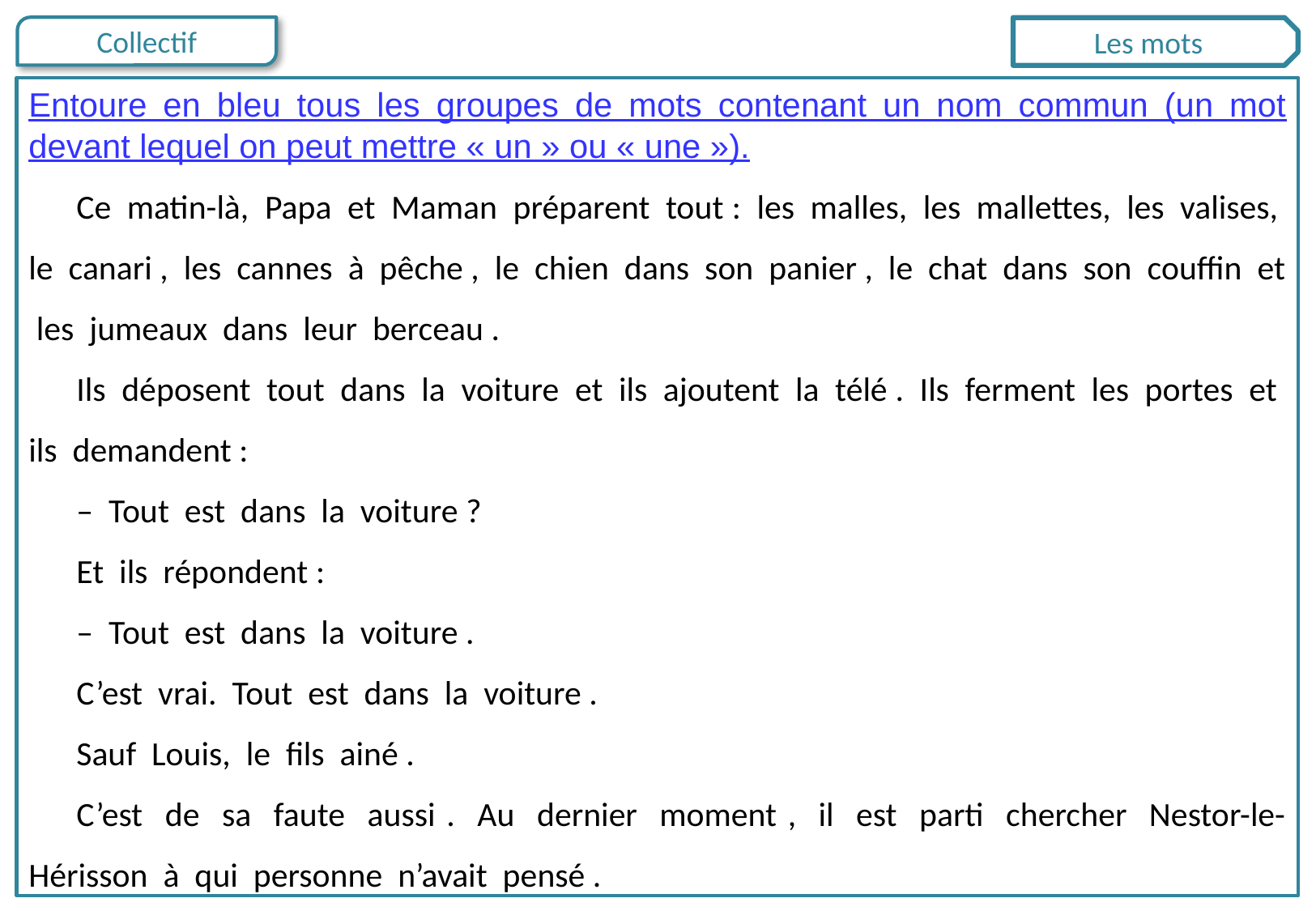

Les mots
Entoure en bleu tous les groupes de mots contenant un nom commun (un mot devant lequel on peut mettre « un » ou « une »).
Ce  matin-là,  Papa  et  Maman  préparent  tout :  les  malles,  les  mallettes,  les  valises,  le  canari ,  les  cannes  à  pêche ,  le  chien  dans  son  panier ,  le  chat  dans  son  couffin  et  les  jumeaux  dans  leur  berceau .
Ils  déposent  tout  dans  la  voiture  et  ils  ajoutent  la  télé .  Ils  ferment  les  portes  et  ils  demandent :
–  Tout  est  dans  la  voiture ?
Et  ils  répondent :
–  Tout  est  dans  la  voiture .
C’est  vrai.  Tout  est  dans  la  voiture .
Sauf  Louis,  le  fils  ainé .
C’est  de  sa  faute  aussi .  Au  dernier  moment ,  il  est  parti  chercher  Nestor-le-Hérisson  à  qui  personne  n’avait  pensé .